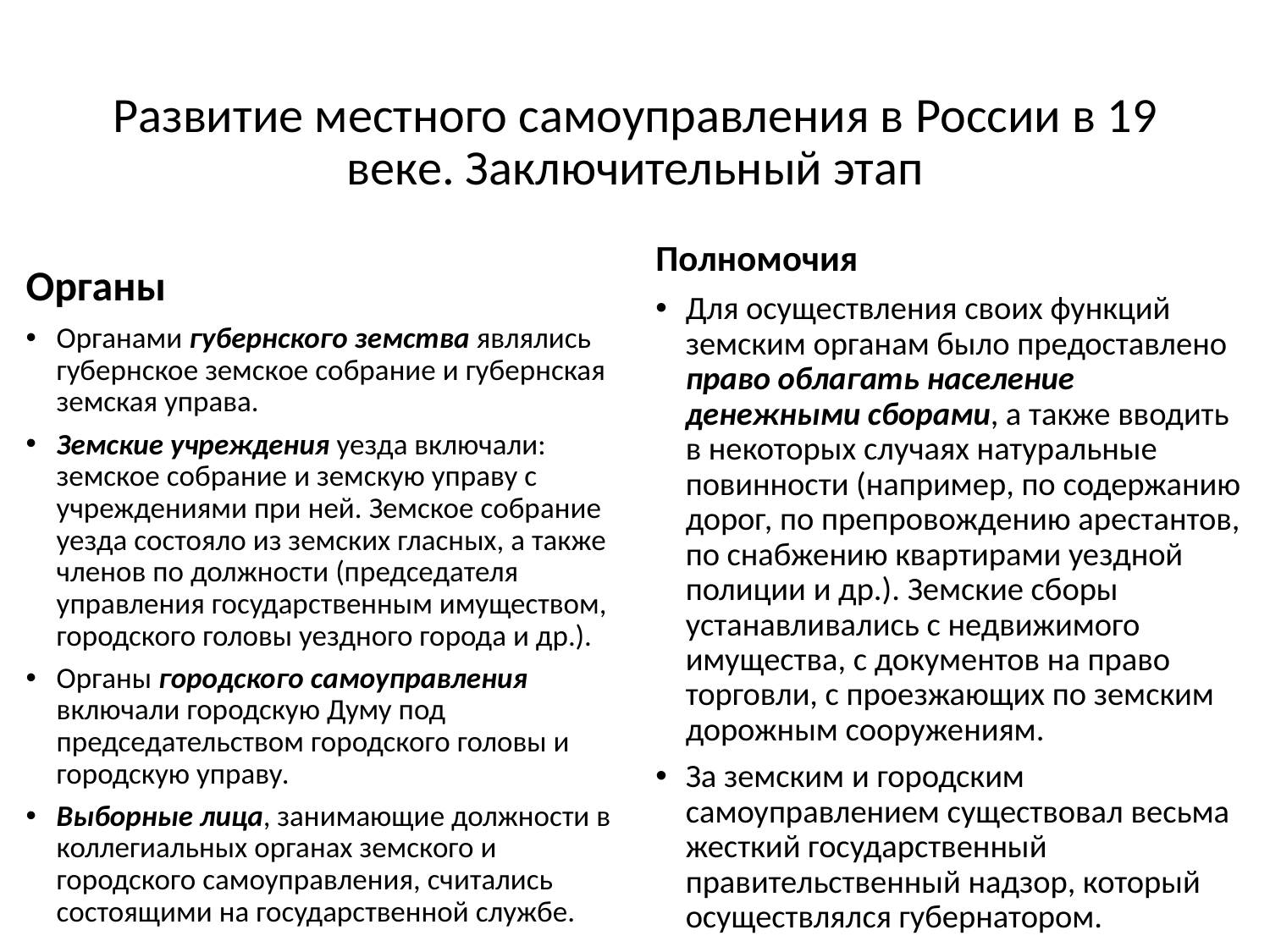

# Развитие местного самоуправления в России в 19 веке. Заключительный этап
Органы
Полномочия
Для осуществления своих функций земским органам было предоставлено право облагать население денежными сборами, а также вводить в некоторых случаях натуральные повинности (например, по содержанию дорог, по препровождению арестантов, по снабжению квартирами уездной полиции и др.). Земские сборы устанавливались с недвижимого имущества, с документов на право торговли, с проезжающих по земским дорожным сооружениям.
За земским и городским самоуправлением существовал весьма жесткий государственный правительственный надзор, который осуществлялся губернатором.
Органами губернского земства являлись губернское земское собрание и губернская земская управа.
Земские учреждения уезда включали: земское собрание и земскую управу с учреждениями при ней. Земское собрание уезда состояло из земских гласных, а также членов по должности (председателя управления государственным имуществом, городского головы уездного города и др.).
Органы городского самоуправления включали городскую Думу под председательством городского головы и городскую управу.
Выборные лица, занимающие должности в коллегиальных органах земского и городского самоуправления, считались состоящими на государственной службе.